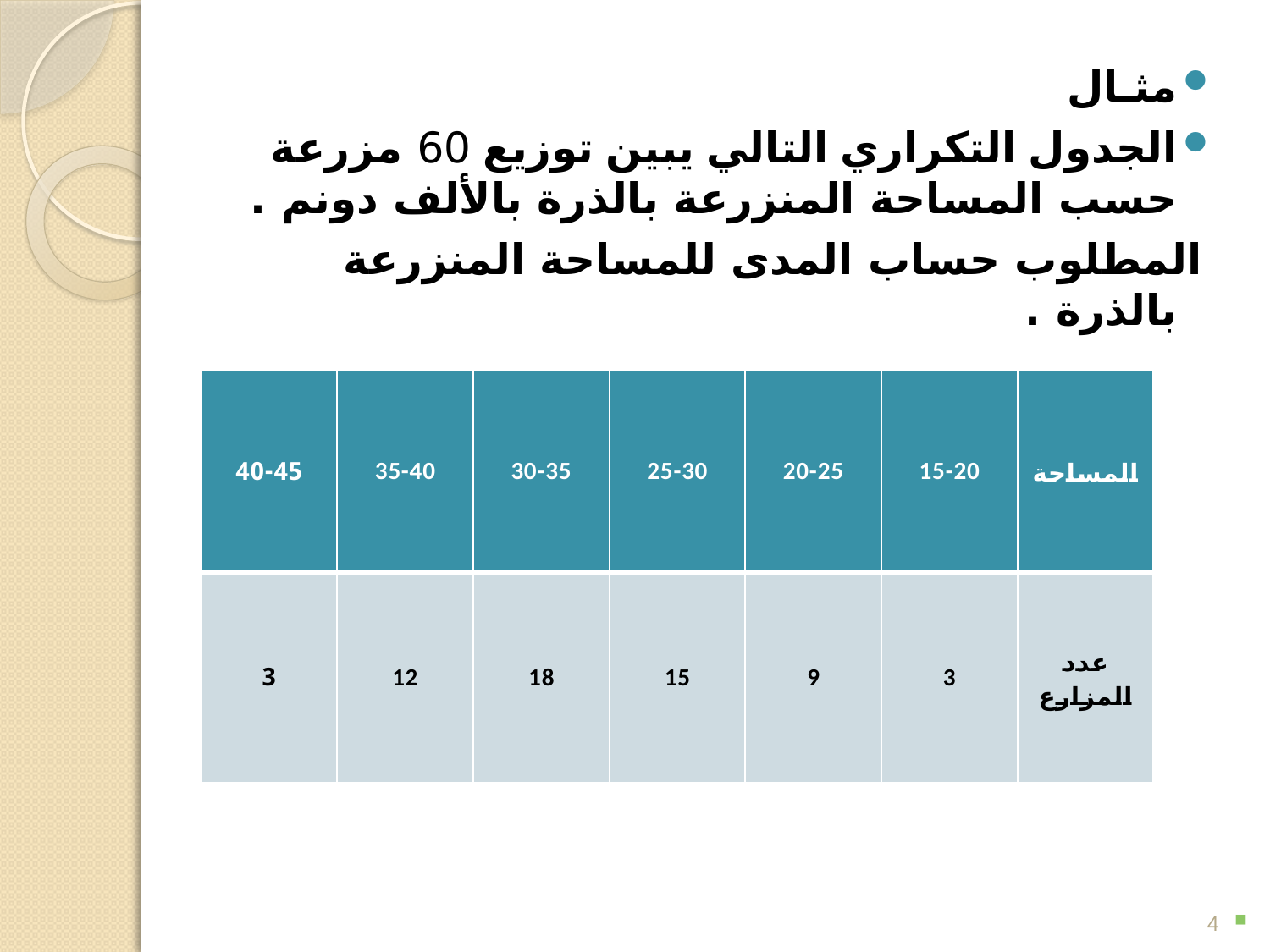

مثـال
	الجدول التكراري التالي يبين توزيع 60 مزرعة حسب المساحة المنزرعة بالذرة بالألف دونم .
 المطلوب حساب المدى للمساحة المنزرعة بالذرة .

| 40-45 | 35-40 | 30-35 | 25-30 | 20-25 | 15-20 | المساحة |
| --- | --- | --- | --- | --- | --- | --- |
| 3 | 12 | 18 | 15 | 9 | 3 | عدد المزارع |
4